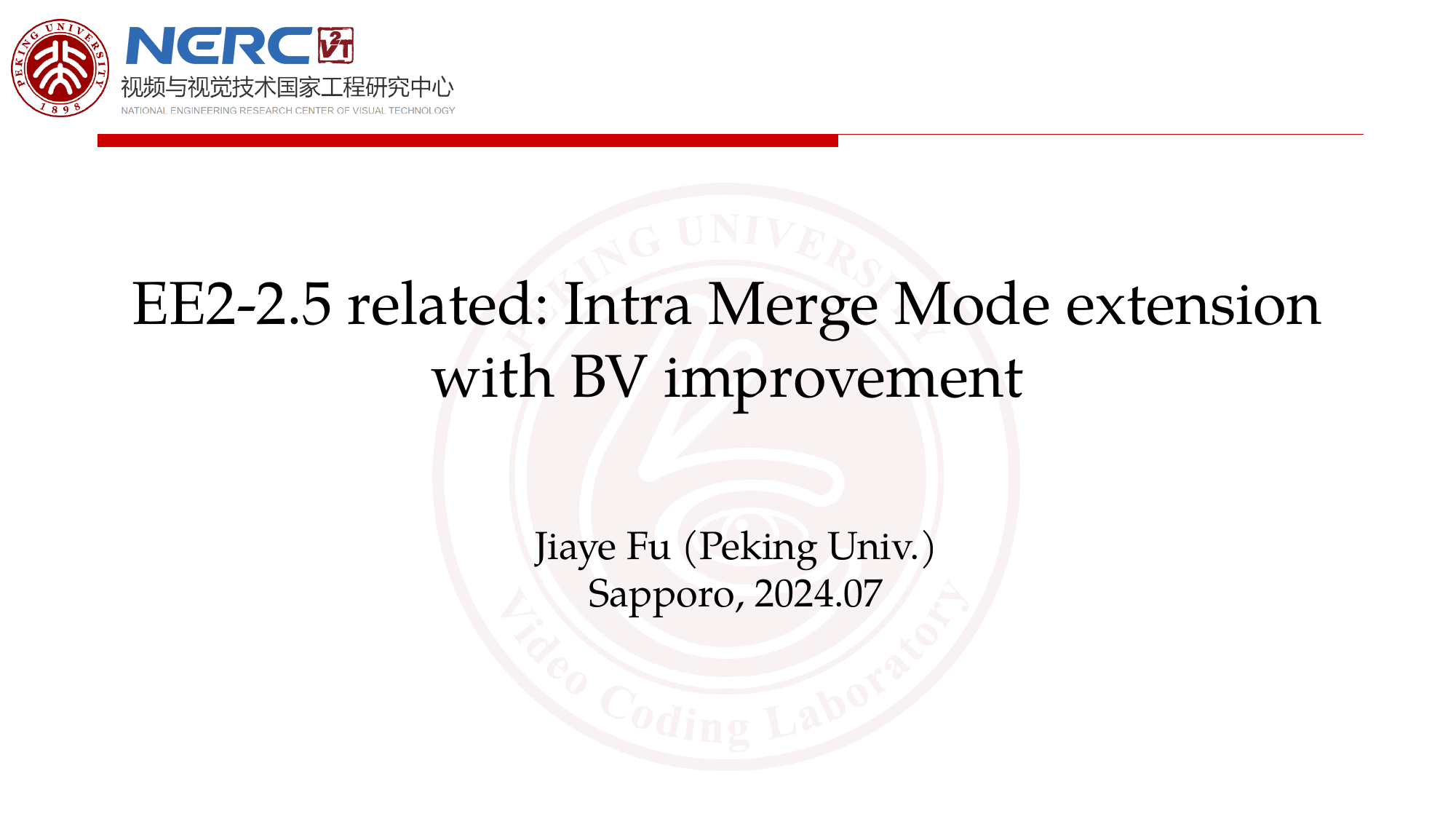

# EE2-2.5 related: Intra Merge Mode extension with BV improvement
Jiaye Fu (Peking Univ.)
Sapporo, 2024.07